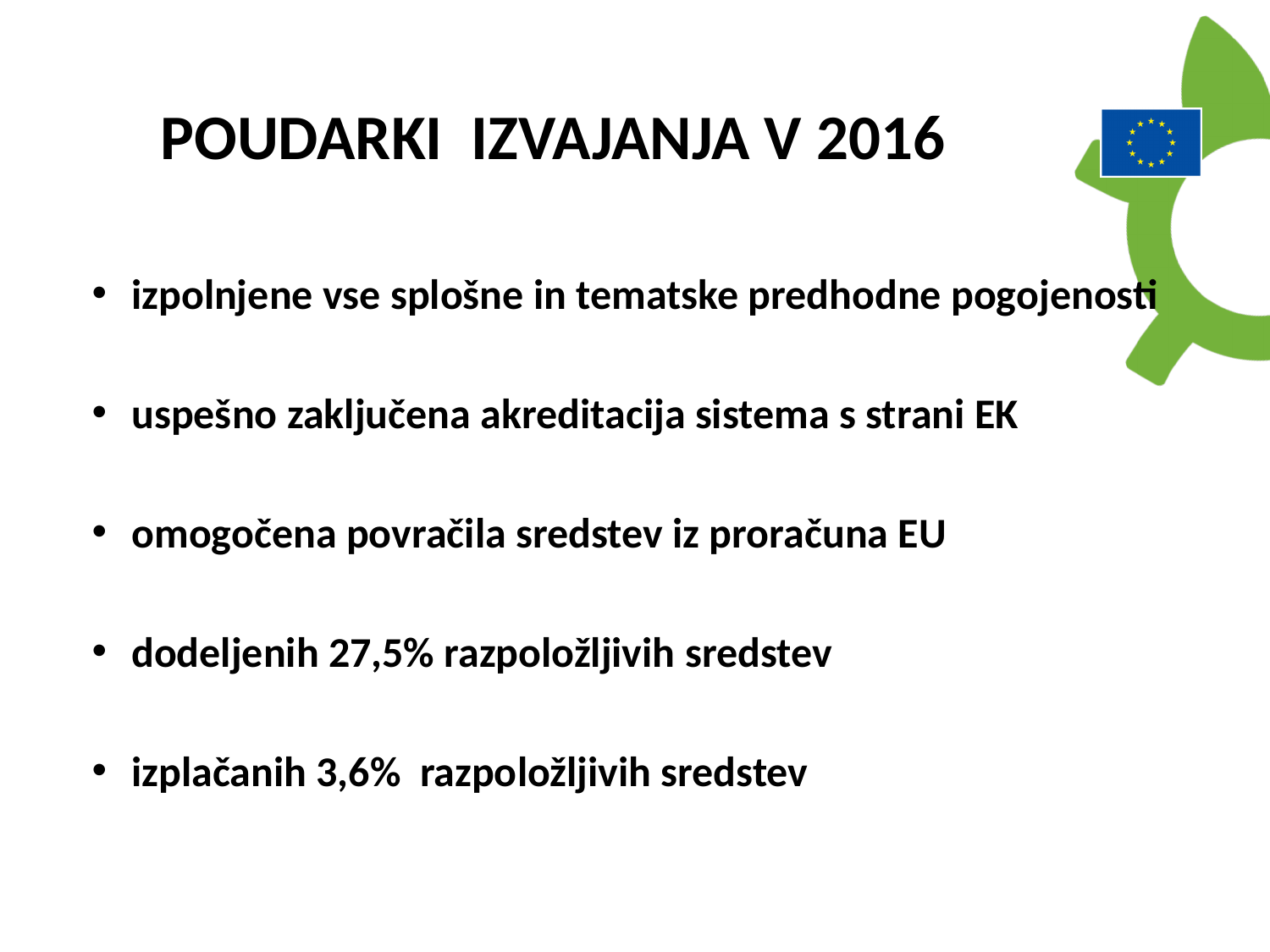

POUDARKI  IZVAJANJA V 2016
izpolnjene vse splošne in tematske predhodne pogojenosti
uspešno zaključena akreditacija sistema s strani EK
omogočena povračila sredstev iz proračuna EU
dodeljenih 27,5% razpoložljivih sredstev
izplačanih 3,6%  razpoložljivih sredstev